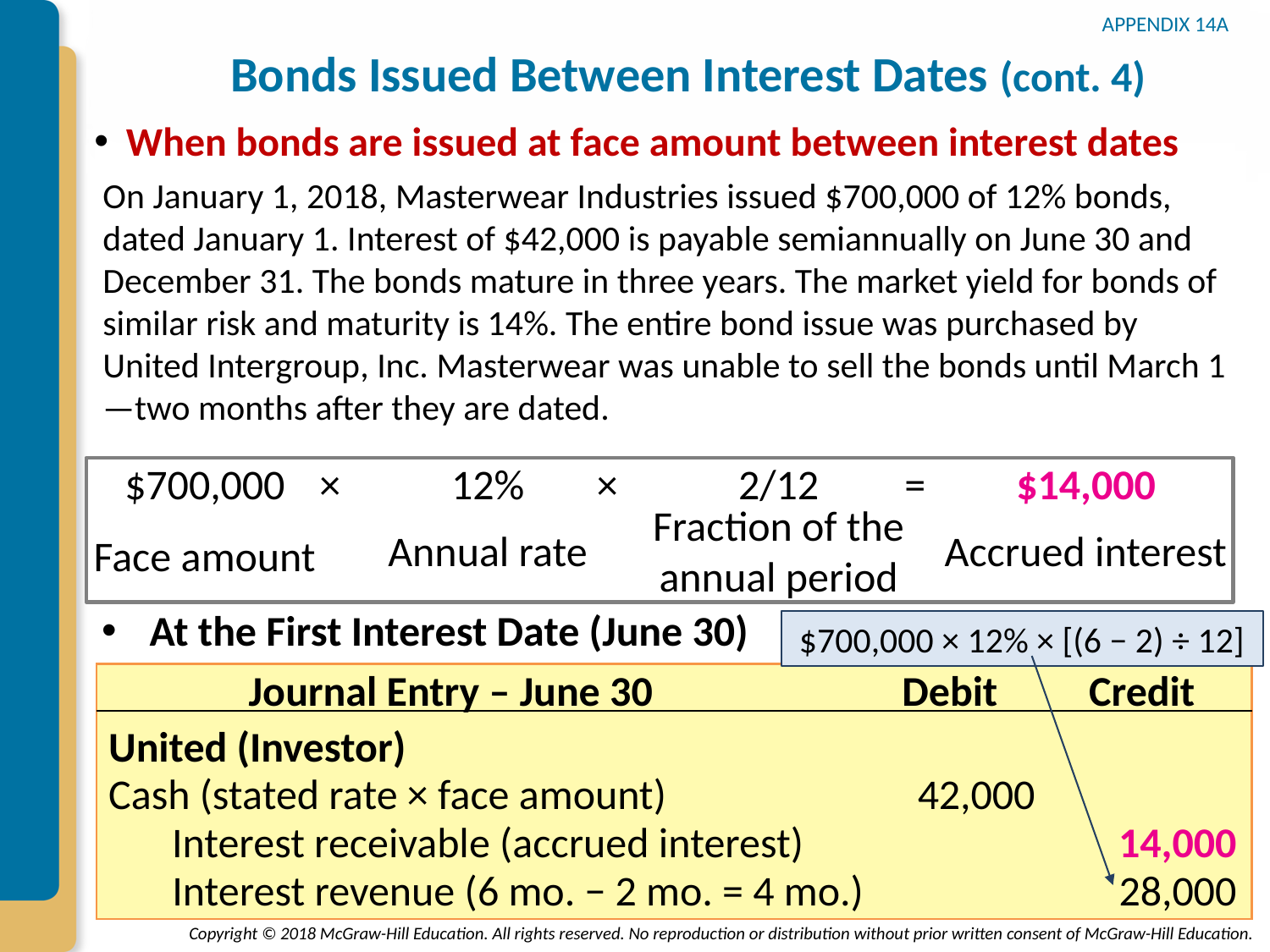

APPENDIX 14A
# Bonds Issued Between Interest Dates (cont. 4)
When bonds are issued at face amount between interest dates
On January 1, 2018, Masterwear Industries issued $700,000 of 12% bonds, dated January 1. Interest of $42,000 is payable semiannually on June 30 and December 31. The bonds mature in three years. The market yield for bonds of similar risk and maturity is 14%. The entire bond issue was purchased by United Intergroup, Inc. Masterwear was unable to sell the bonds until March 1—two months after they are dated.
$700,000
×
12%
×
2/12
=
$14,000

Fraction of the annual period
Accrued interest
Annual rate
Face amount
At the First Interest Date (June 30)
$700,000 × 12% × [(6 − 2) ÷ 12]
Journal Entry – June 30
Debit
Credit

United (Investor)
Cash (stated rate × face amount)
42,000
Interest receivable (accrued interest)
14,000
Interest revenue (6 mo. − 2 mo. = 4 mo.)
28,000